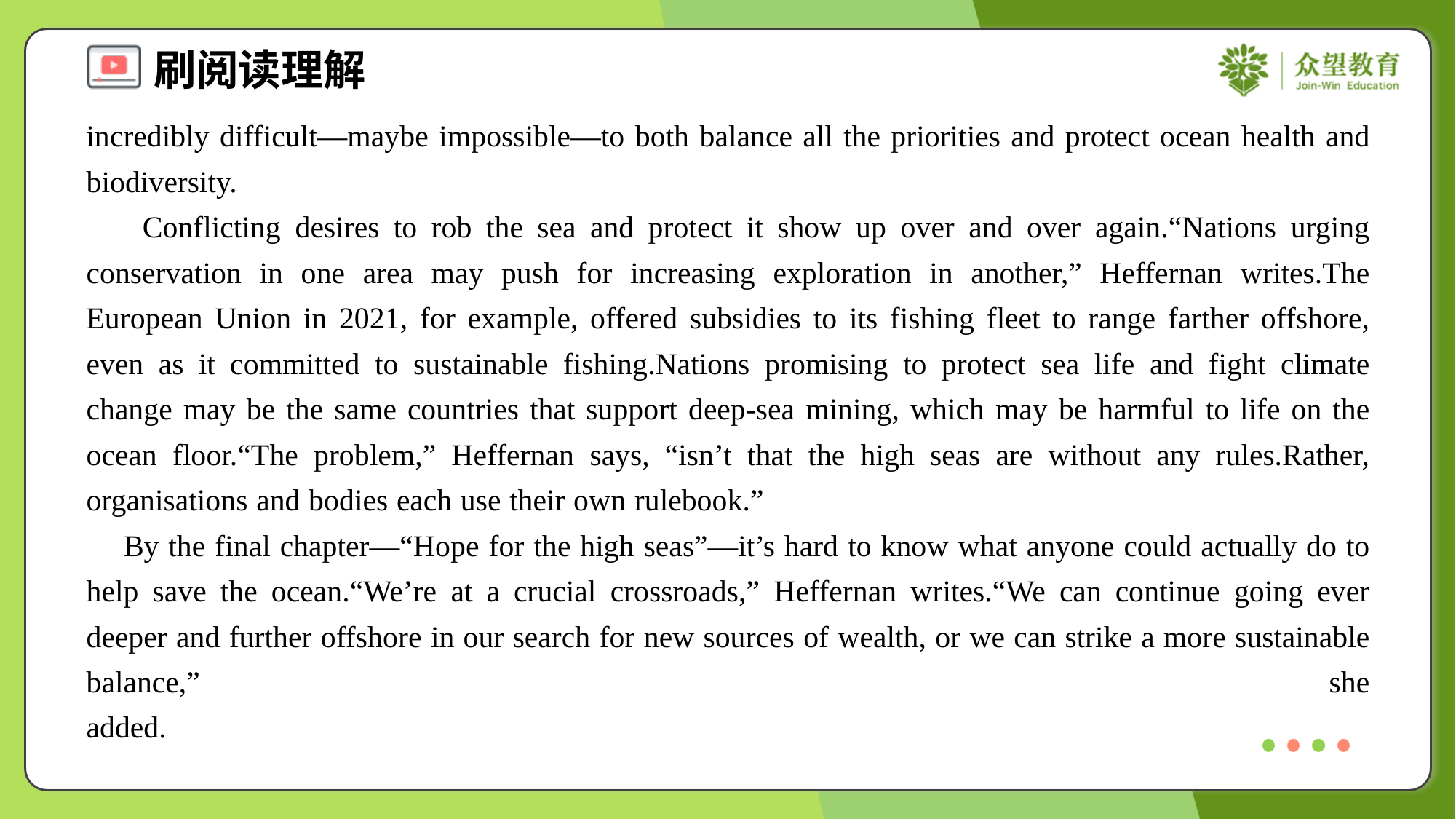

incredibly difficult—maybe impossible—to both balance all the priorities and protect ocean health and biodiversity.
    Conflicting desires to rob the sea and protect it show up over and over again.“Nations urging conservation in one area may push for increasing exploration in another,” Heffernan writes.The European Union in 2021, for example, offered subsidies to its fishing fleet to range farther offshore, even as it committed to sustainable fishing.Nations promising to protect sea life and fight climate change may be the same countries that support deep-sea mining, which may be harmful to life on the ocean floor.“The problem,” Heffernan says, “isn’t that the high seas are without any rules.Rather, organisations and bodies each use their own rulebook.”
    By the final chapter—“Hope for the high seas”—it’s hard to know what anyone could actually do to help save the ocean.“We’re at a crucial crossroads,” Heffernan writes.“We can continue going ever deeper and further offshore in our search for new sources of wealth, or we can strike a more sustainable balance,” she added.#5